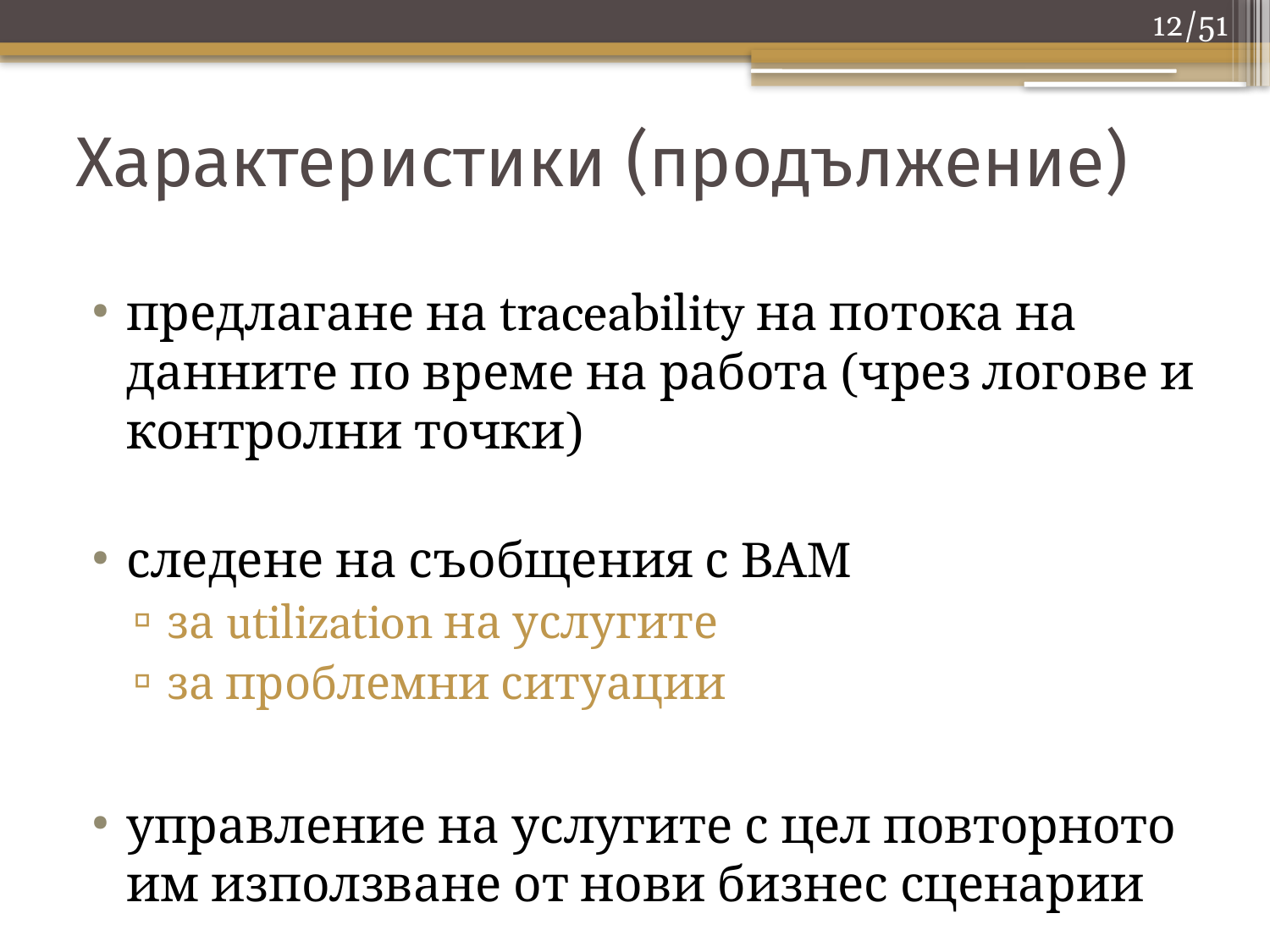

12/51
# Характеристики (продължение)
предлагане на traceability на потока на данните по време на работа (чрез логове и контролни точки)

следене на съобщения с BAM
за utilization на услугите
за проблемни ситуации

управление на услугите с цел повторното им използване от нови бизнес сценарии